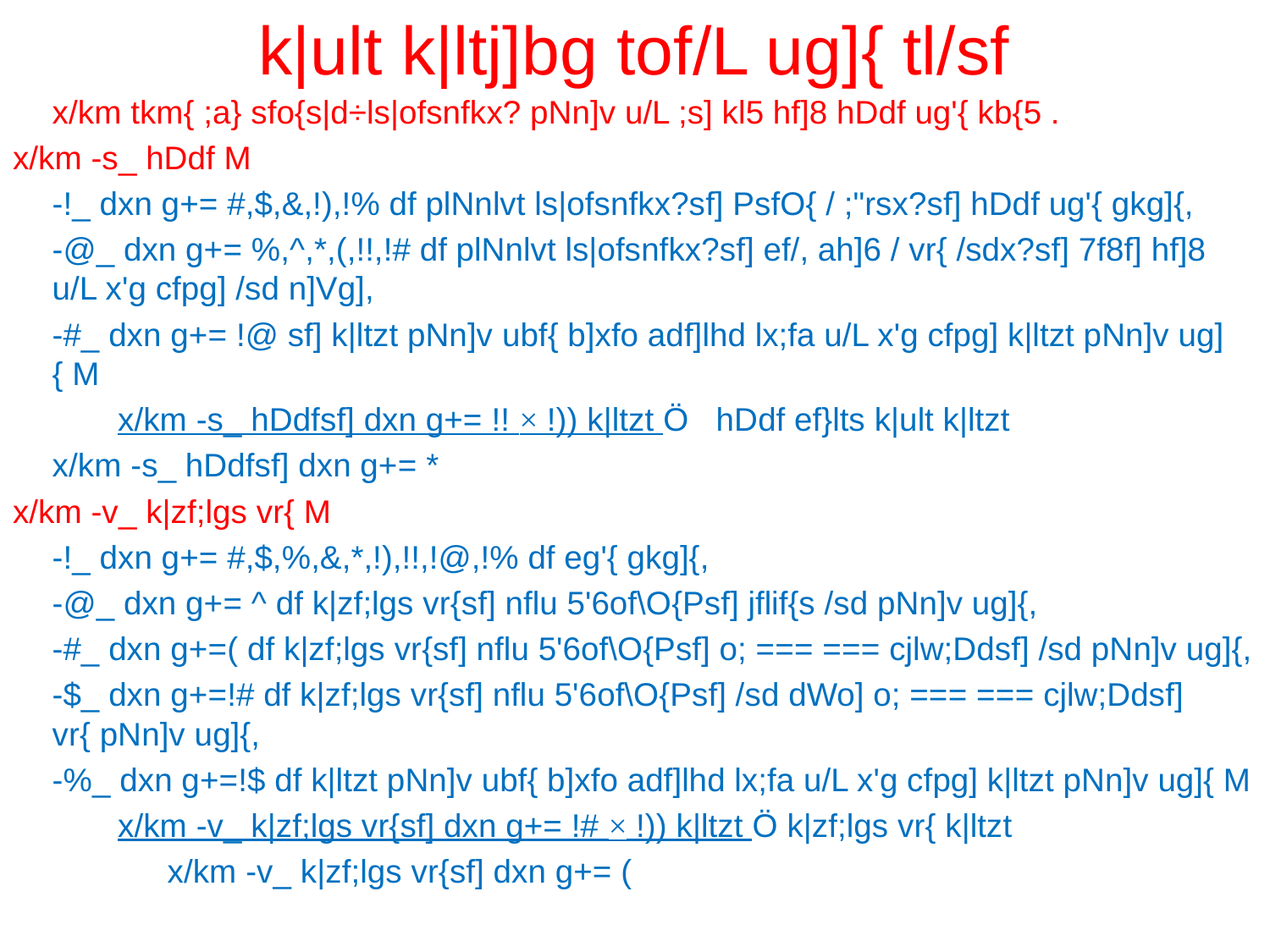

# k|ult k|ltj]bg tof/L ug]{ tl/sf
	x/km tkm{ ;a} sfo{s|d÷ls|ofsnfkx? pNn]v u/L ;s] kl5 hf]8 hDdf ug'{ kb{5 .
x/km -s_ hDdf M
	-!_ dxn g+= #,$,&,!),!% df plNnlvt ls|ofsnfkx?sf] PsfO{ / ;"rsx?sf] hDdf ug'{ gkg]{,
	-@_ dxn g+= %,^,*,(,!!,!# df plNnlvt ls|ofsnfkx?sf] ef/, ah]6 / vr{ /sdx?sf] 7f8f] hf]8 u/L x'g cfpg] /sd n]Vg],
	-#_ dxn g+= !@ sf] k|ltzt pNn]v ubf{ b]xfo adf]lhd lx;fa u/L x'g cfpg] k|ltzt pNn]v ug]{ M
x/km -s_ hDdfsf] dxn g+= !! × !)) k|ltzt Ö   hDdf ef}lts k|ult k|ltzt
			x/km -s_ hDdfsf] dxn g+= *
x/km -v_ k|zf;lgs vr{ M
	-!_ dxn g+= #,$,%,&,*,!),!!,!@,!% df eg'{ gkg]{,
	-@_ dxn g+= ^ df k|zf;lgs vr{sf] nflu 5'6of\O{Psf] jflif{s /sd pNn]v ug]{,
	-#_ dxn g+=( df k|zf;lgs vr{sf] nflu 5'6of\O{Psf] o; === === cjlw;Ddsf] /sd pNn]v ug]{,
	-$_ dxn g+=!# df k|zf;lgs vr{sf] nflu 5'6of\O{Psf] /sd dWo] o; === === cjlw;Ddsf] vr{ pNn]v ug]{,
	-%_ dxn g+=!$ df k|ltzt pNn]v ubf{ b]xfo adf]lhd lx;fa u/L x'g cfpg] k|ltzt pNn]v ug]{ M
x/km -v_ k|zf;lgs vr{sf] dxn g+= !# × !)) k|ltzt Ö k|zf;lgs vr{ k|ltzt
                 x/km -v_ k|zf;lgs vr{sf] dxn g+= (